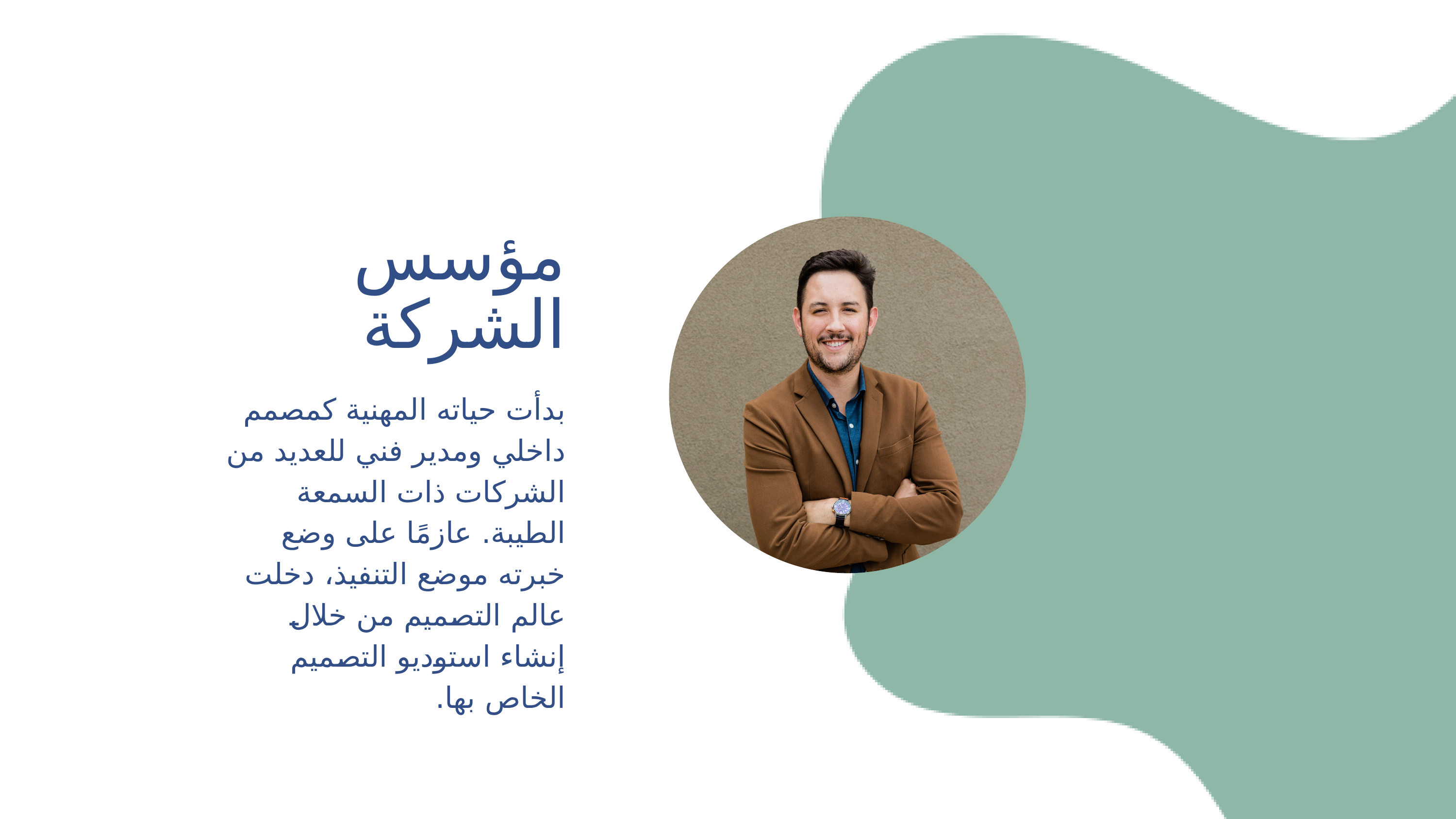

مؤسس الشركة
بدأت حياته المهنية كمصمم داخلي ومدير فني للعديد من الشركات ذات السمعة الطيبة. عازمًا على وضع خبرته موضع التنفيذ، دخلت عالم التصميم من خلال إنشاء استوديو التصميم الخاص بها.